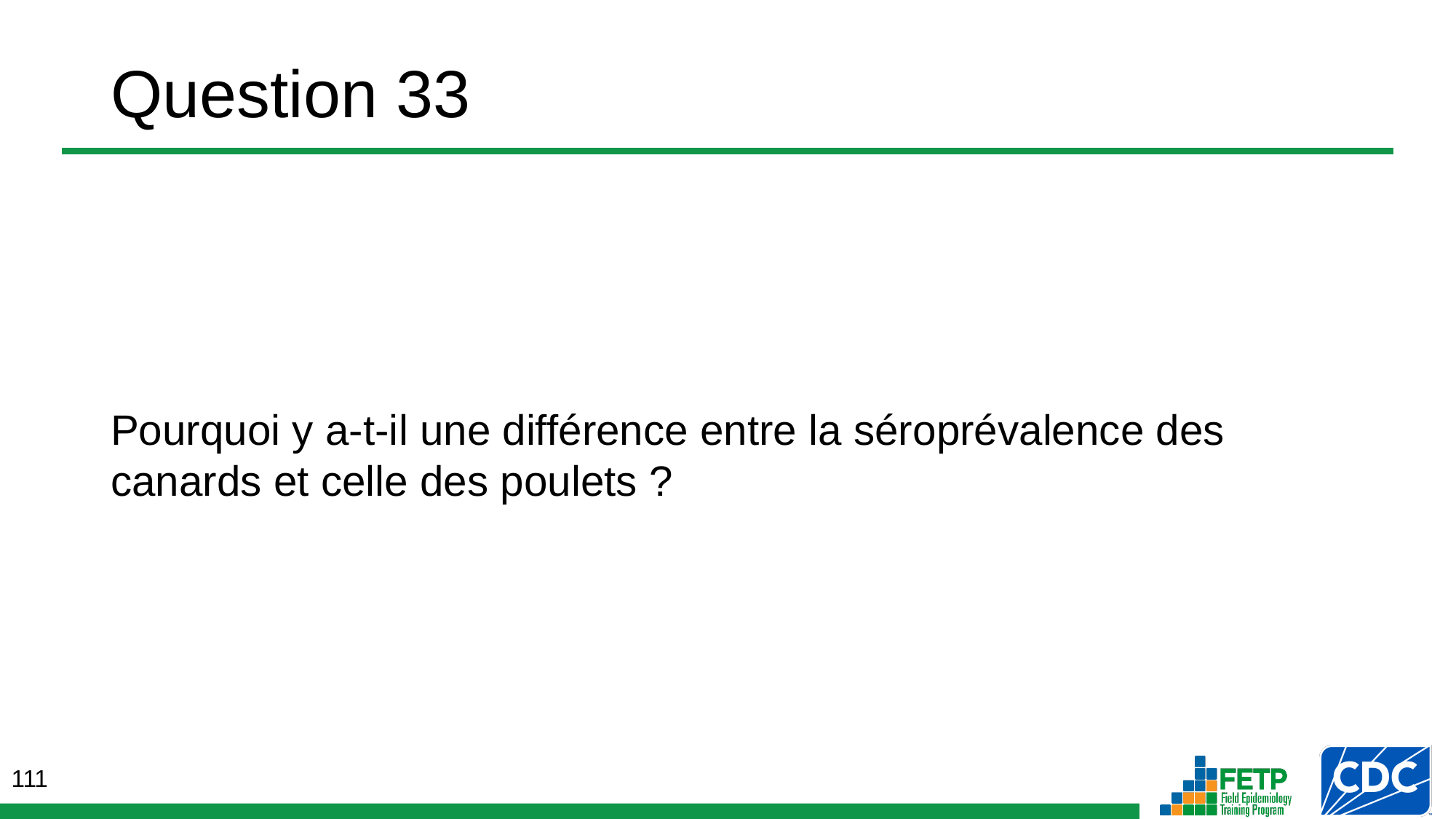

# Question 33
Pourquoi y a-t-il une différence entre la séroprévalence des canards et celle des poulets ?